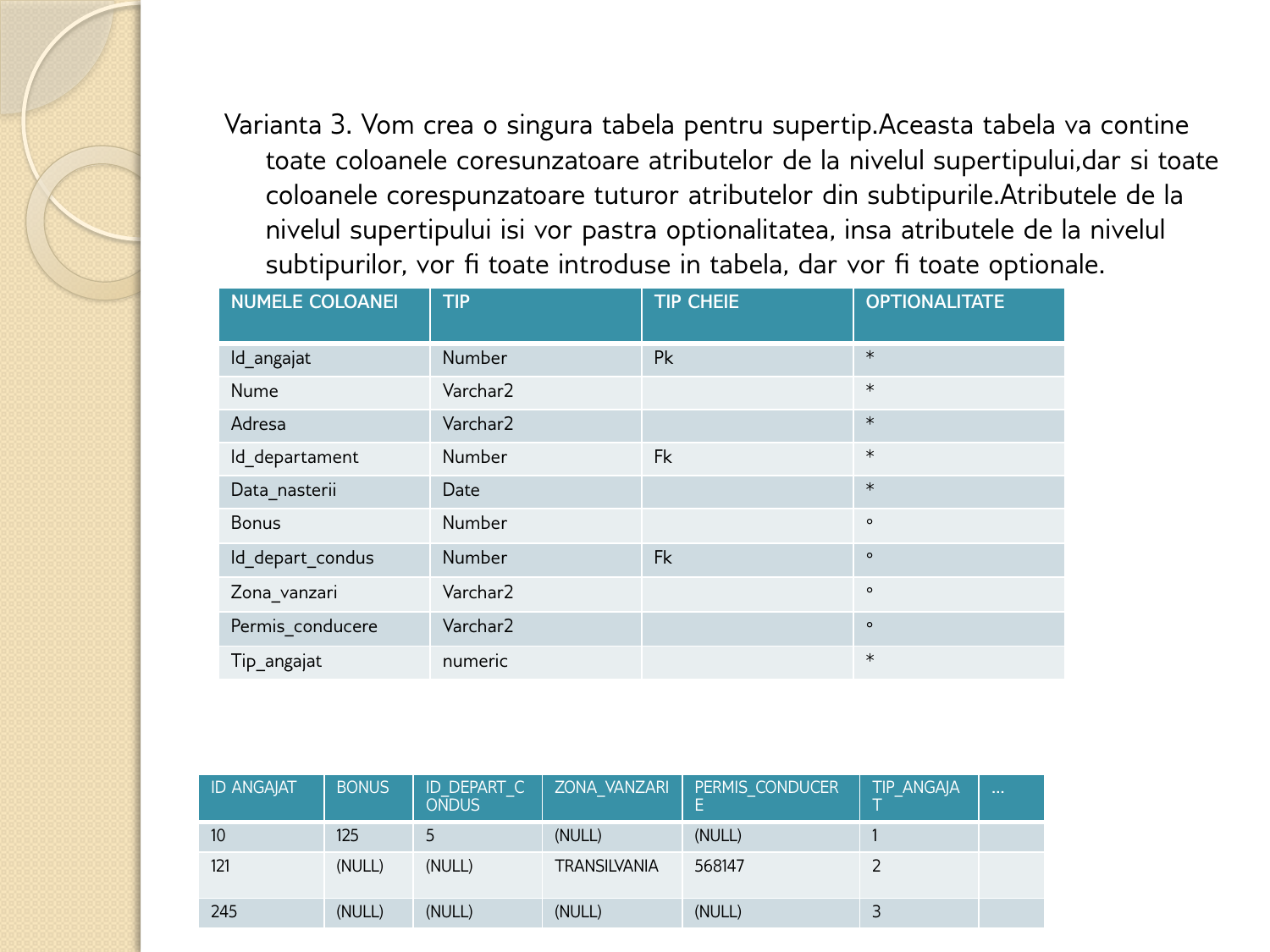

#
Varianta 3. Vom crea o singura tabela pentru supertip.Aceasta tabela va contine toate coloanele coresunzatoare atributelor de la nivelul supertipului,dar si toate coloanele corespunzatoare tuturor atributelor din subtipurile.Atributele de la nivelul supertipului isi vor pastra optionalitatea, insa atributele de la nivelul subtipurilor, vor fi toate introduse in tabela, dar vor fi toate optionale.
TABELA ANGAJATI

TABELA ANGAJATI

| NUMELE COLOANEI | TIP | TIP CHEIE | OPTIONALITATE |
| --- | --- | --- | --- |
| Id\_angajat | Number | Pk | \* |
| Nume | Varchar2 |  | \* |
| Adresa | Varchar2 |  | \* |
| Id\_departament | Number | Fk | \* |
| Data\_nasterii | Date |  | \* |
| Bonus | Number |  | ° |
| Id\_depart\_condus | Number | Fk | ° |
| Zona\_vanzari | Varchar2 |  | ° |
| Permis\_conducere | Varchar2 |  | ° |
| Tip\_angajat | numeric |  | \* |
| ID ANGAJAT | BONUS | ID\_DEPART\_CONDUS | ZONA\_VANZARI | PERMIS\_CONDUCERE | TIP\_ANGAJAT | … |
| --- | --- | --- | --- | --- | --- | --- |
| 10 | 125 | 5 | (NULL) | (NULL) | 1 |  |
| 121 | (NULL) | (NULL) | TRANSILVANIA | 568147 | 2 |  |
| 245 | (NULL) | (NULL) | (NULL) | (NULL) | 3 |  |